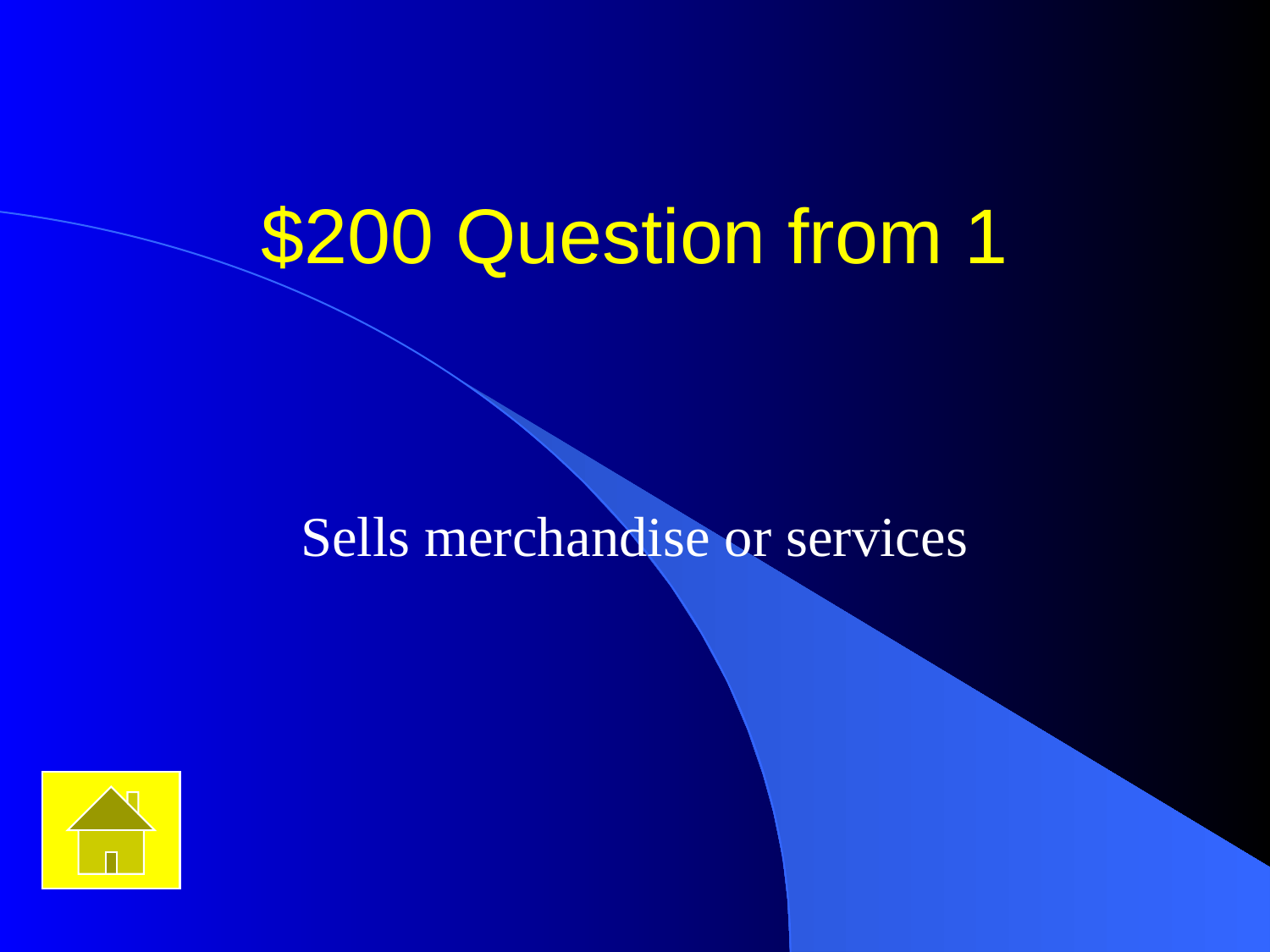

# $200 Question from 1
Sells merchandise or services